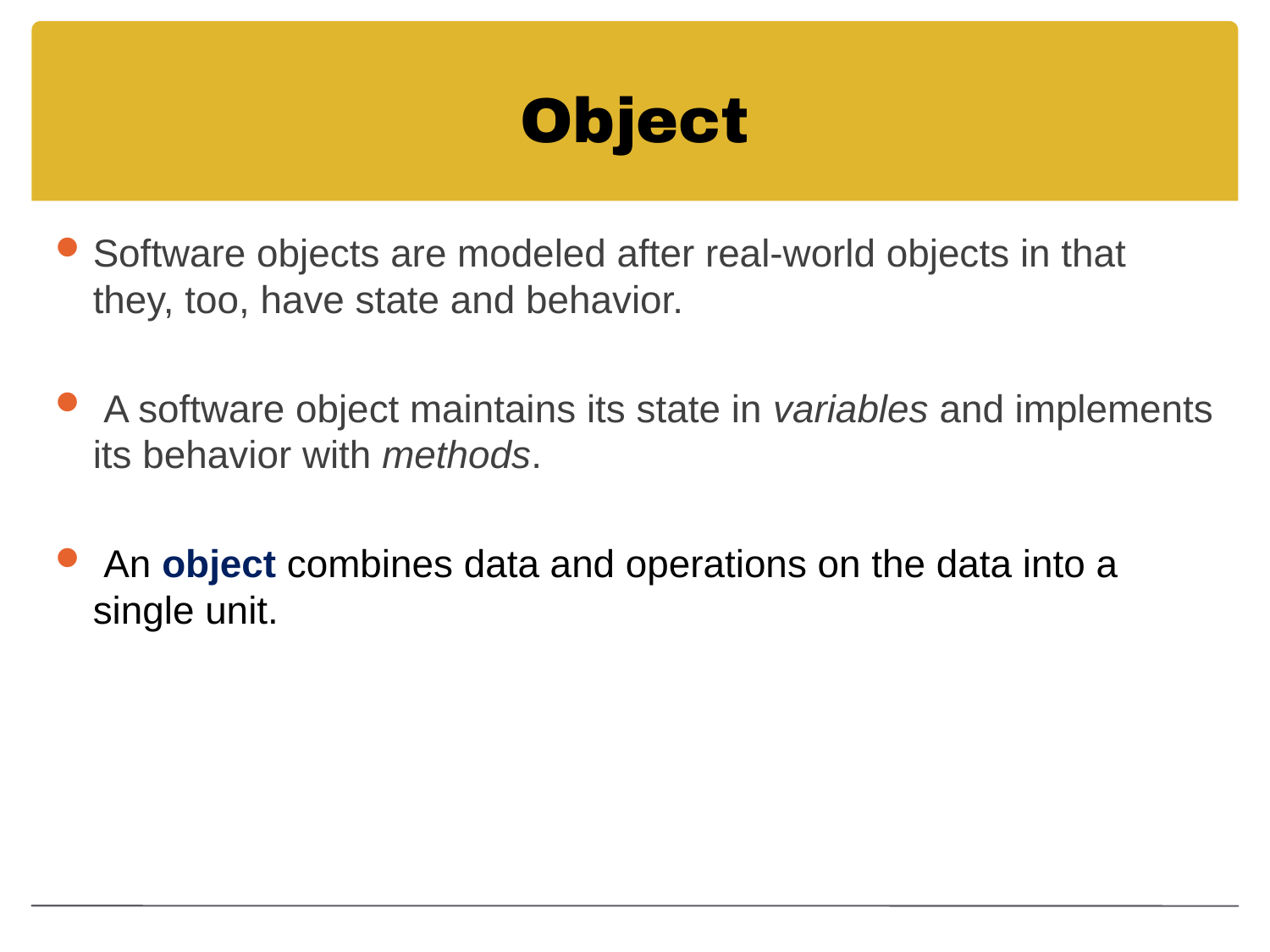

# Object
Software objects are modeled after real-world objects in that they, too, have state and behavior.

 A software object maintains its state in variables and implements its behavior with methods.

 An object combines data and operations on the data into a single unit.